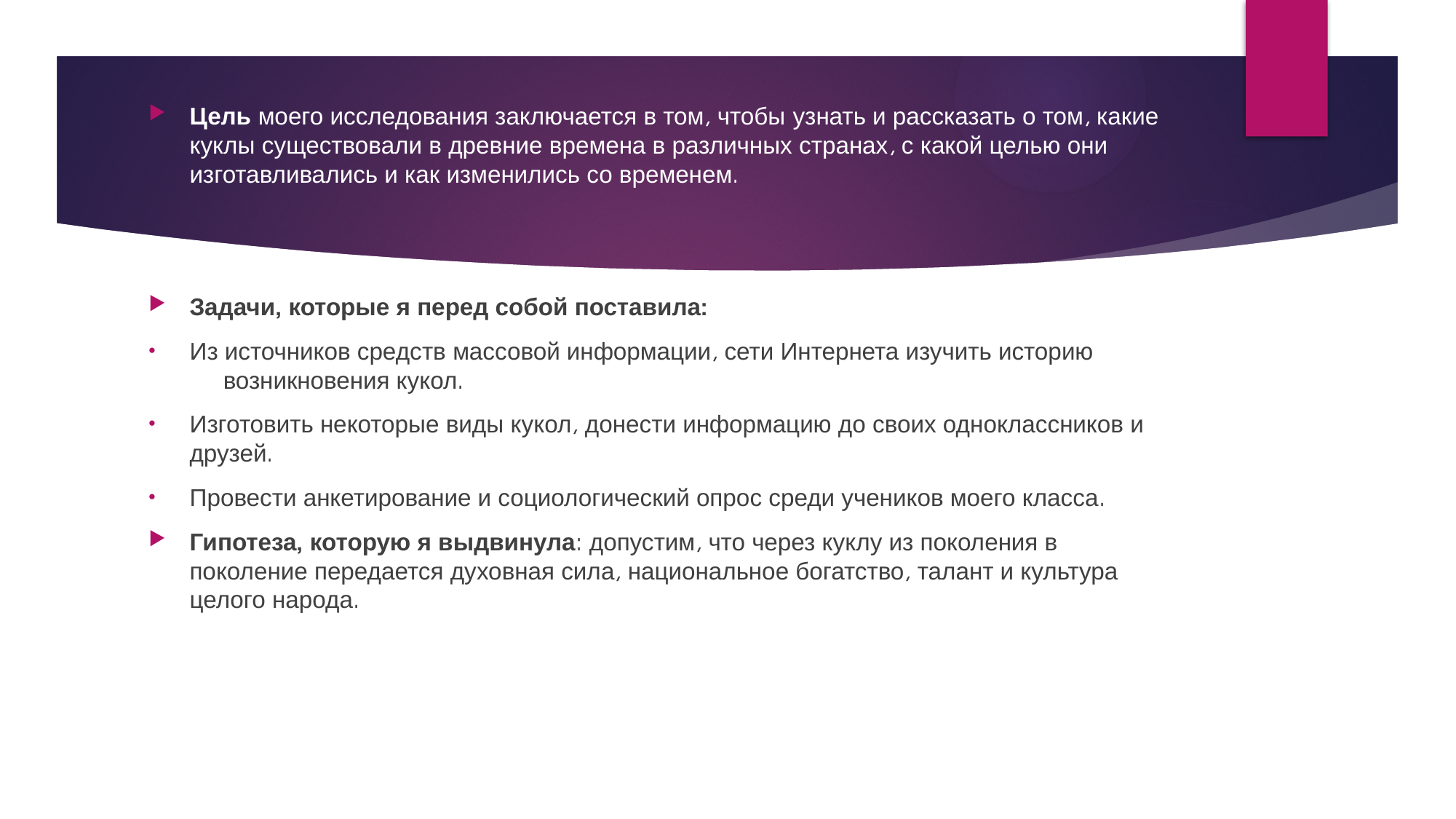

Цель моего исследования заключается в том, чтобы узнать и рассказать о том, какие куклы существовали в древние времена в различных странах, с какой целью они изготавливались и как изменились со временем.

Задачи, которые я перед собой поставила:
Из источников средств массовой информации, сети Интернета изучить историю                  возникновения кукол.
Изготовить некоторые виды кукол, донести информацию до своих одноклассников и друзей.
Провести анкетирование и социологический опрос среди учеников моего класса.
Гипотеза, которую я выдвинула: допустим, что через куклу из поколения в поколение передается духовная сила, национальное богатство, талант и культура целого народа.